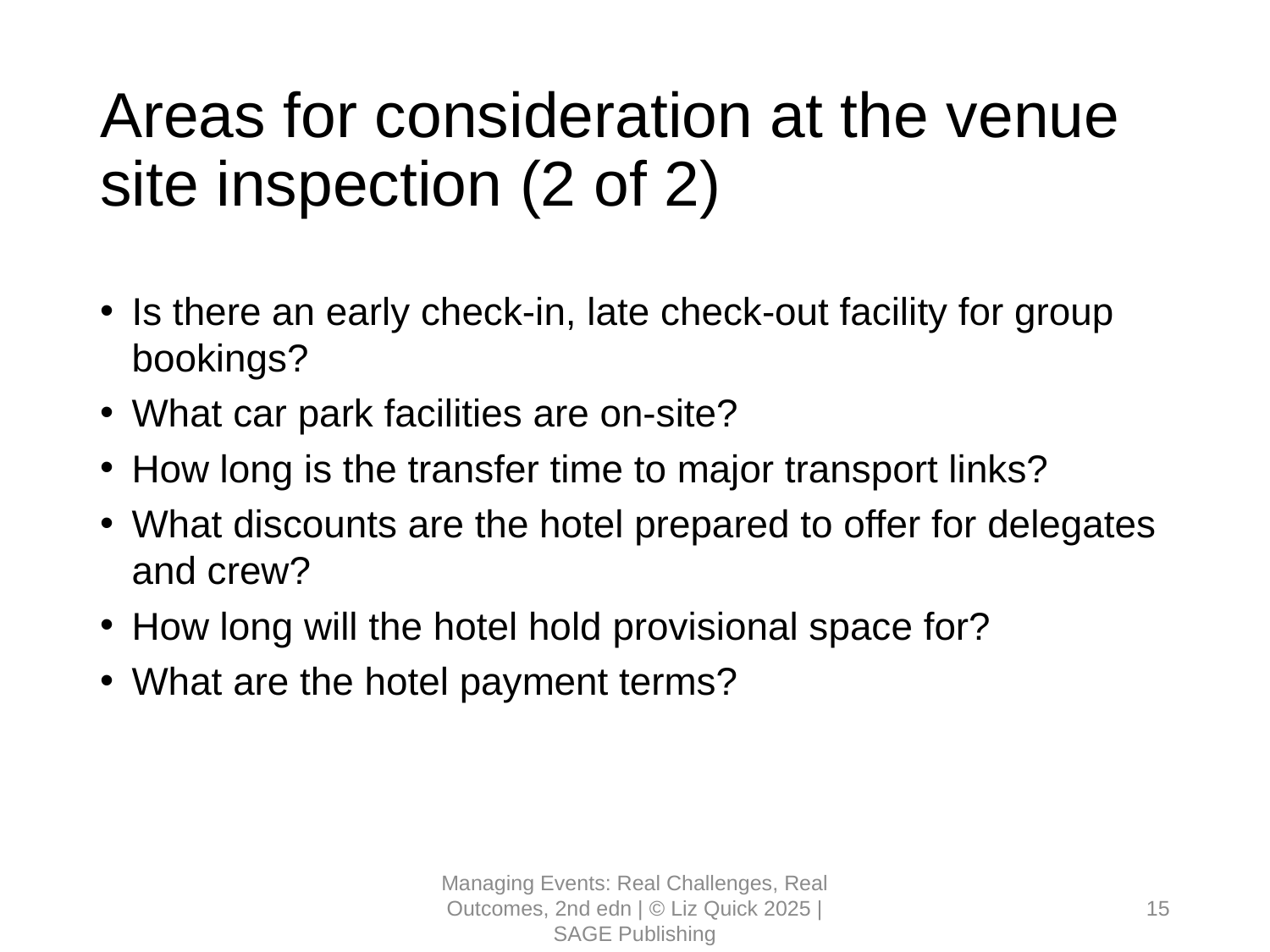

# Areas for consideration at the venue site inspection (2 of 2)
Is there an early check-in, late check-out facility for group bookings?
What car park facilities are on-site?
How long is the transfer time to major transport links?
What discounts are the hotel prepared to offer for delegates and crew?
How long will the hotel hold provisional space for?
What are the hotel payment terms?
Managing Events: Real Challenges, Real Outcomes, 2nd edn | © Liz Quick 2025 | SAGE Publishing
15